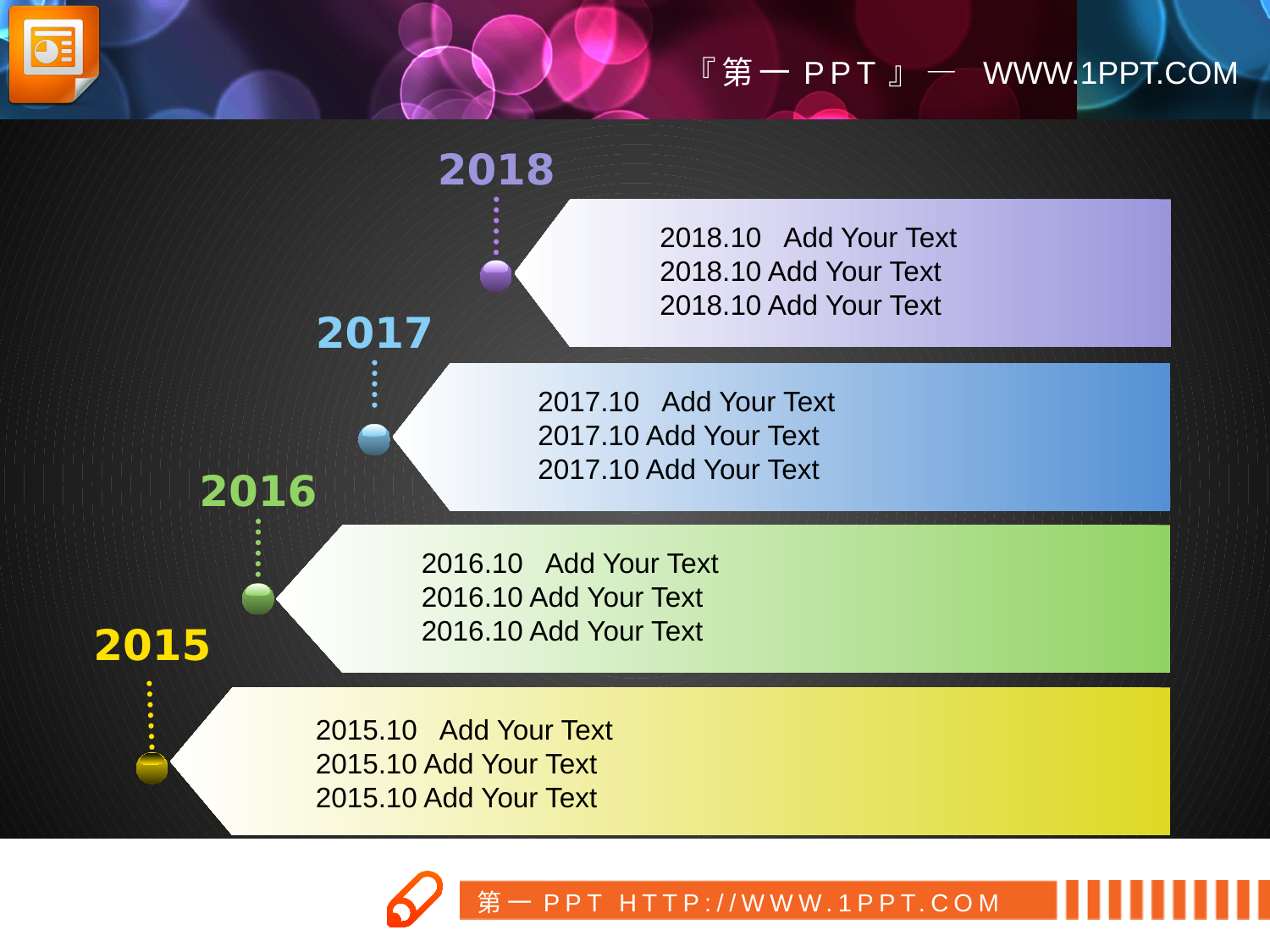

2018

2018.10   Add Your Text
2018.10 Add Your Text
2018.10 Add Your Text

2017

2017.10   Add Your Text
2017.10 Add Your Text
2017.10 Add Your Text

2016

2016.10   Add Your Text
2016.10 Add Your Text
2016.10 Add Your Text

2015

2015.10   Add Your Text
2015.10 Add Your Text
2015.10 Add Your Text